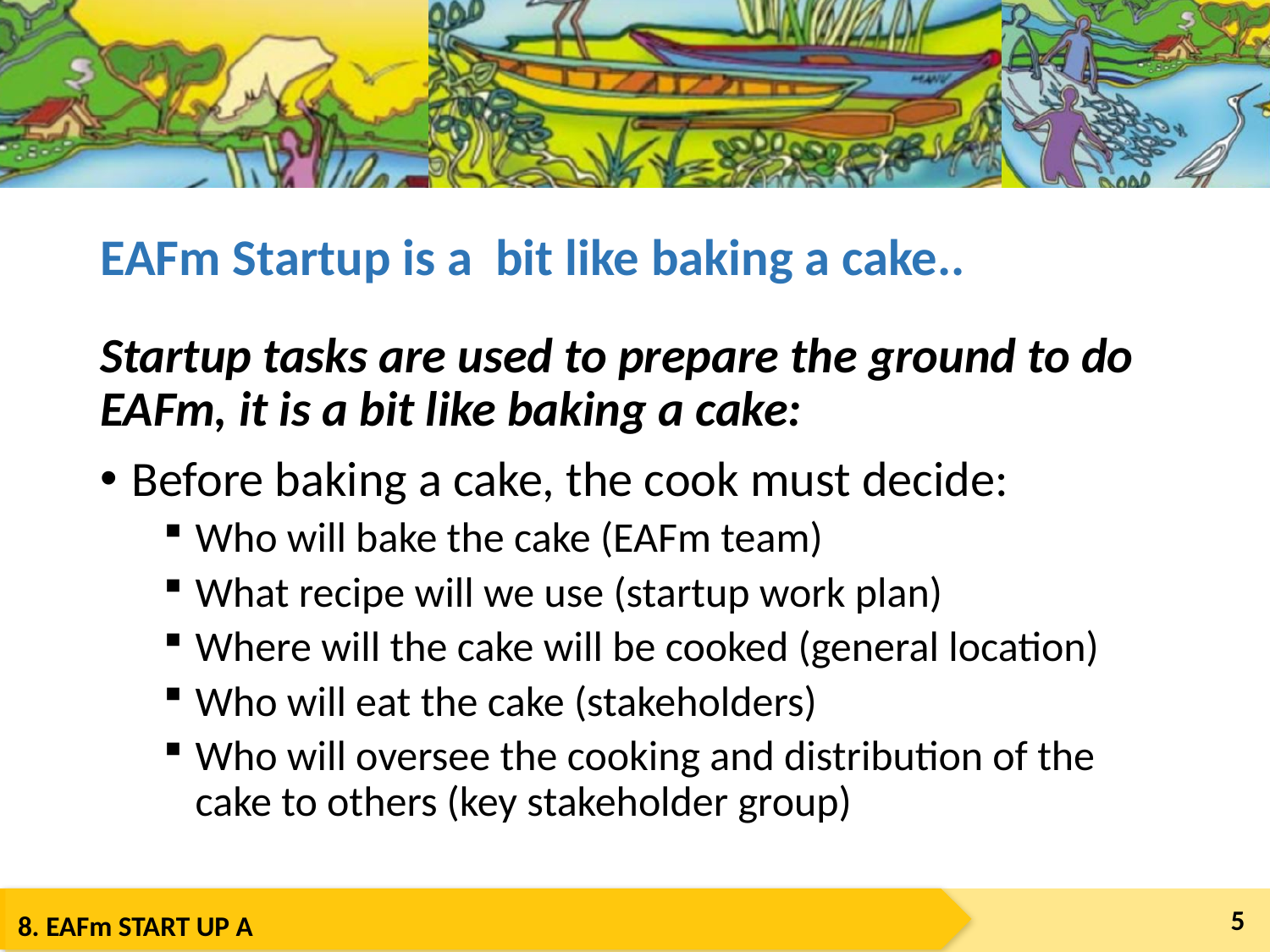

# EAFm Startup is a  bit like baking a cake..

Startup tasks are used to prepare the ground to do EAFm, it is a bit like baking a cake:
Before baking a cake, the cook must decide:
Who will bake the cake (EAFm team)
What recipe will we use (startup work plan)
Where will the cake will be cooked (general location)
Who will eat the cake (stakeholders)
Who will oversee the cooking and distribution of the cake to others (key stakeholder group)
5